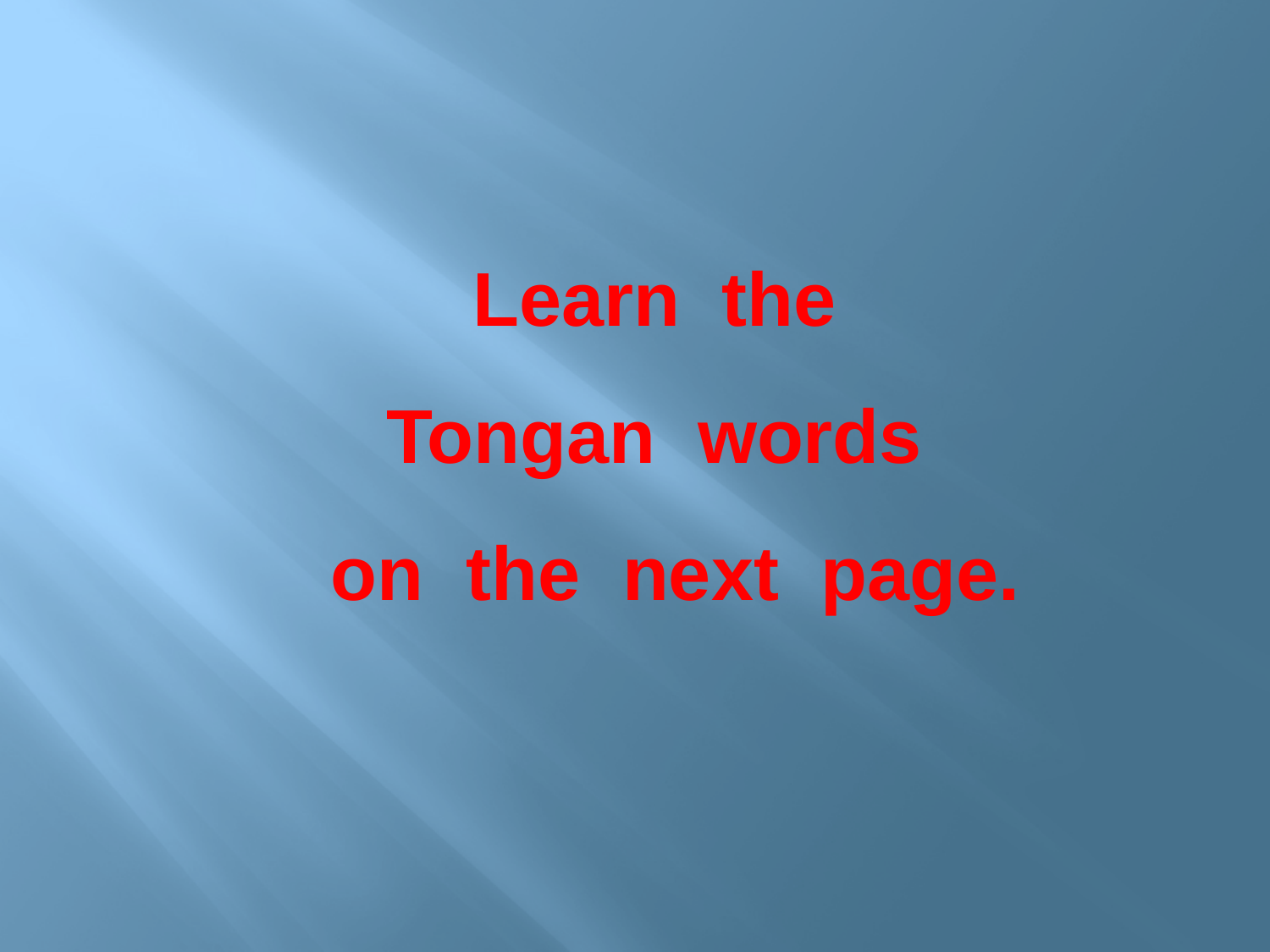

# Learn  the Tongan  words on  the  next  page.